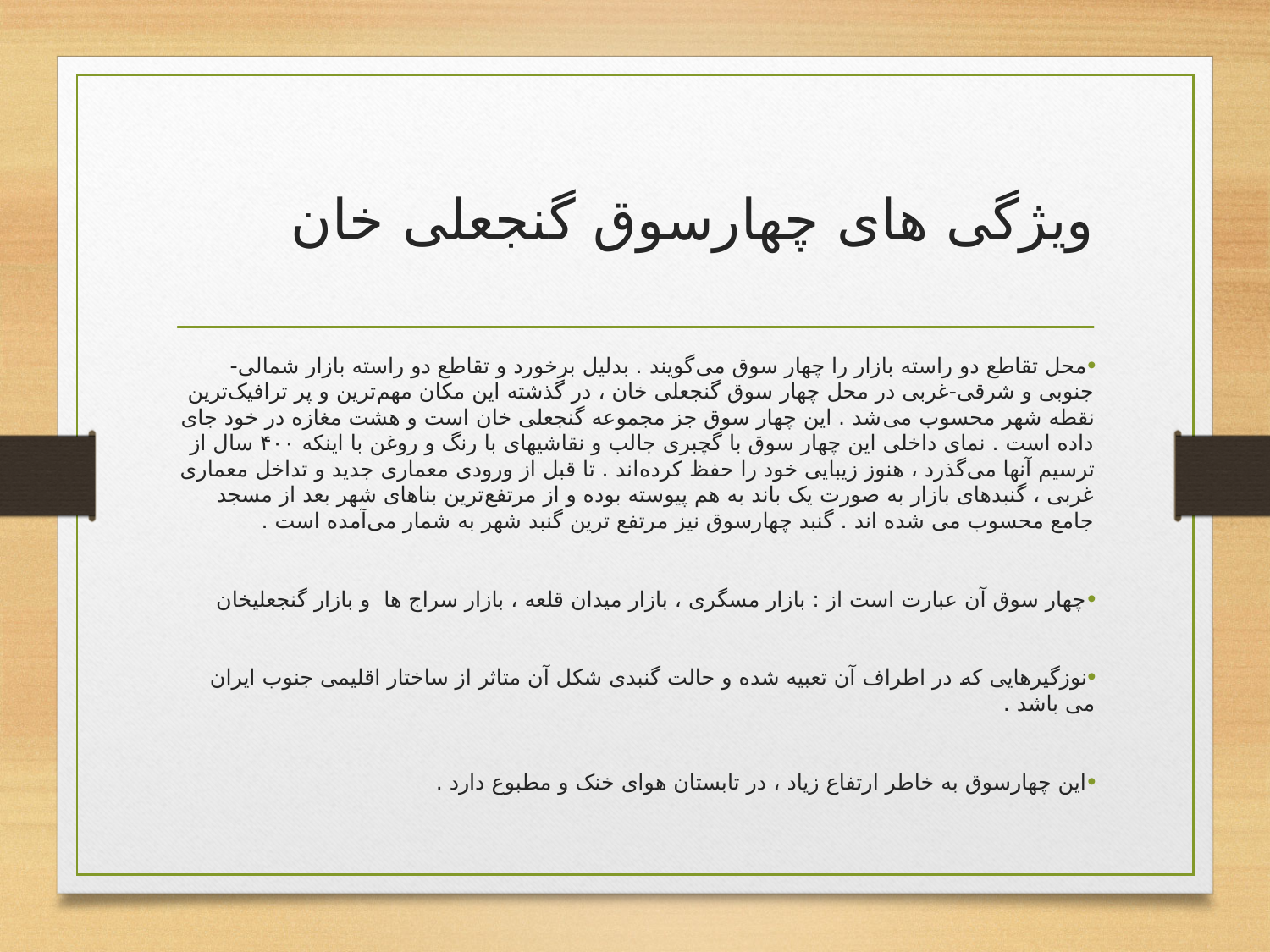

# ویژگی های چهارسوق گنجعلی خان
محل تقاطع دو راسته بازار را چهار سوق می‌گویند . بدلیل برخورد و تقاطع دو راسته بازار شمالی-جنوبی و شرقی-غربی در محل چهار سوق گنجعلی خان ، در گذشته این مکان مهم‌ترین و پر ترافیک‌ترین نقطه شهر محسوب می‌شد . این چهار سوق جز مجموعه گنجعلی خان است و هشت مغازه در خود جای داده است . نمای داخلی این چهار سوق با گچبری جالب و نقاشیهای با رنگ و روغن با اینکه ۴۰۰ سال از ترسیم آنها می‌گذرد ، هنوز زیبایی خود را حفظ کرده‌اند . تا قبل از ورودی معماری جدید و تداخل معماری غربی ، گنبدهای بازار به صورت یک باند به هم پیوسته بوده و از مرتفع‌ترین بناهای شهر بعد از مسجد جامع محسوب می شده اند . گنبد چهارسوق نیز مرتفع ترین گنبد شهر به شمار می‌آمده ‌است .

چهار سوق آن عبارت است از : بازار مسگری ، بازار میدان قلعه ، بازار سراج ها  و بازار گنجعلیخان

نوزگیرهایی که در اطراف آن تعبیه شده و حالت گنبدی شکل آن متاثر از ساختار اقلیمی جنوب ایران می باشد .

این چهارسوق به خاطر ارتفاع زیاد ، در تابستان هوای خنک و مطبوع دارد .